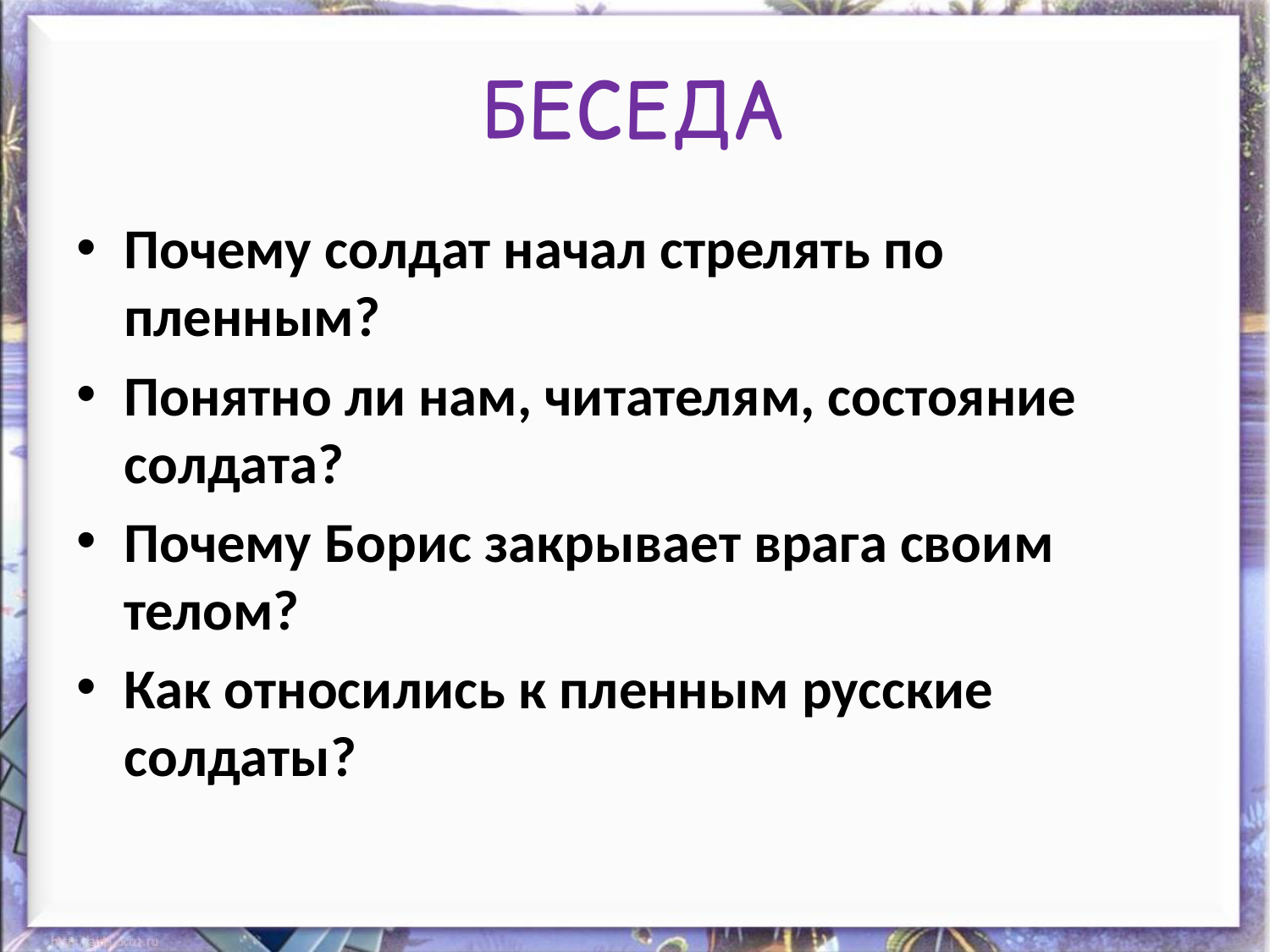

# БЕСЕДА
Почему солдат начал стрелять по пленным?
Понятно ли нам, читателям, состояние солдата?
Почему Борис закрывает врага своим телом?
Как относились к пленным русские солдаты?